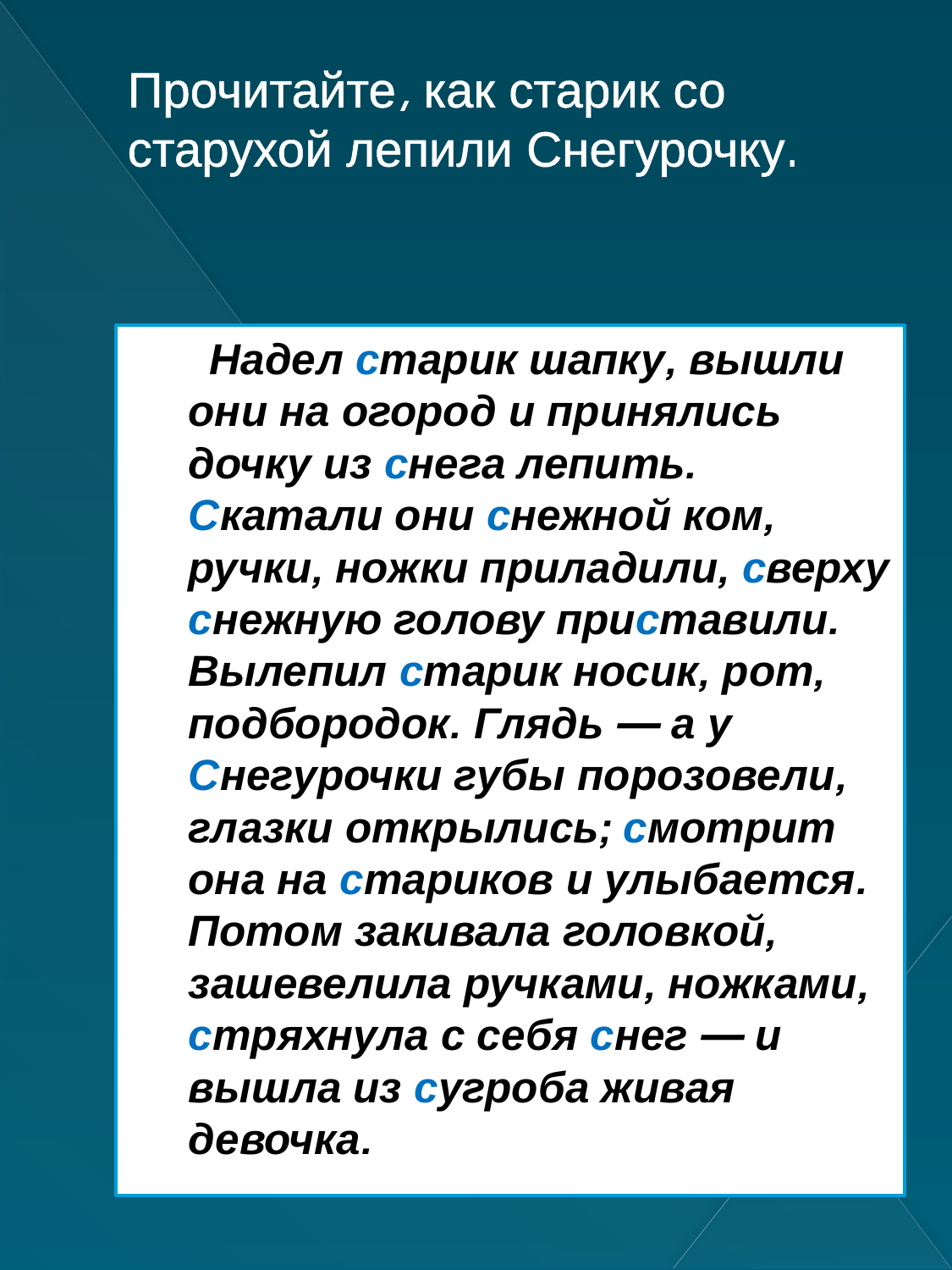

# Прочитайте, как старик со старухой лепили Снегурочку.
      Надел старик шапку, вышли они на огород и принялись дочку из снега лепить. Скатали они снежной ком, ручки, ножки приладили, сверху снежную голову приставили. Вылепил старик носик, рот, подбородок. Глядь — а у Снегурочки губы порозовели, глазки открылись; смотрит она на стариков и улыбается. Потом закивала головкой, зашевелила ручками, ножками, стряхнула с себя снег — и вышла из сугроба живая девочка.